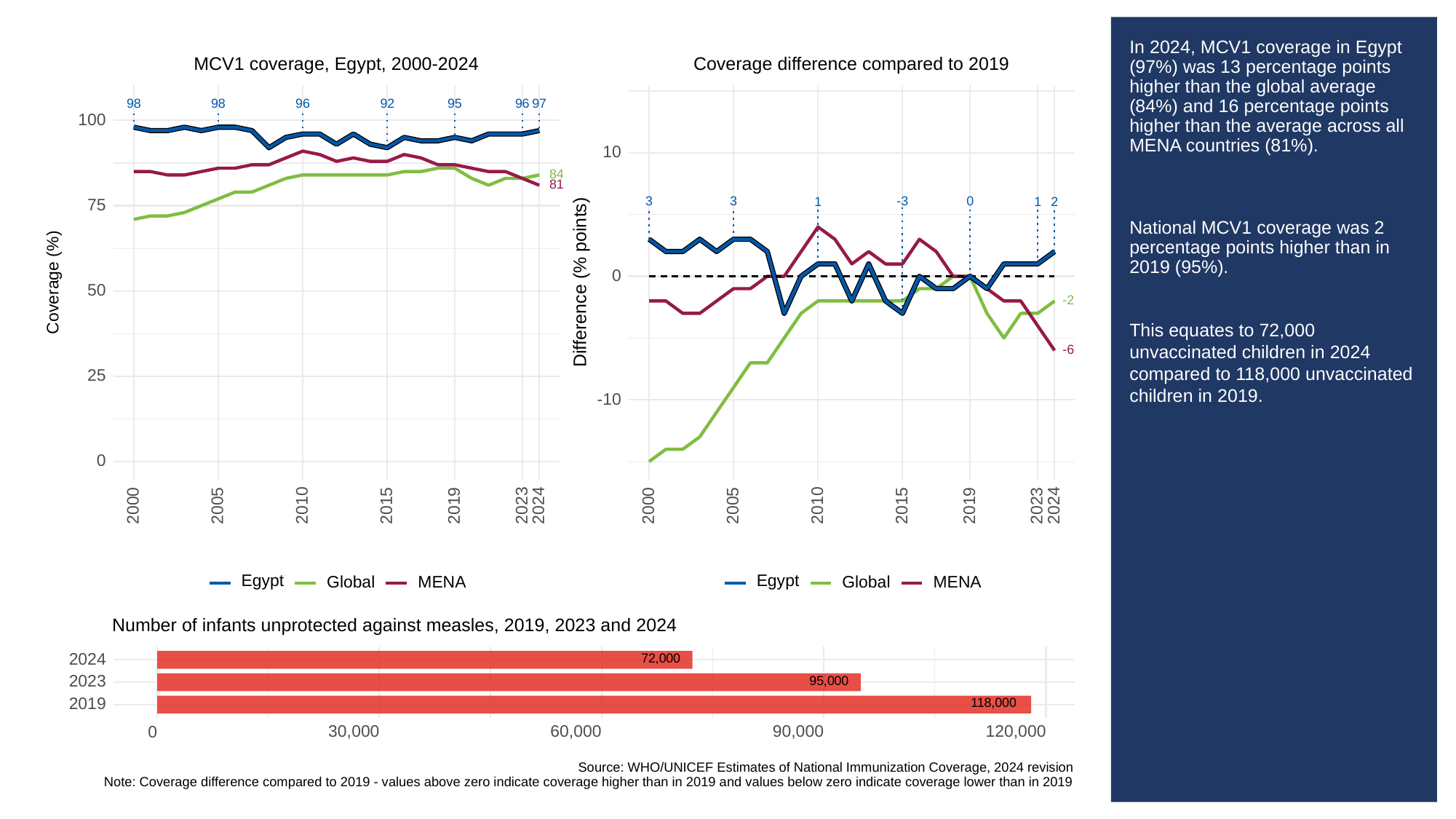

# In 2024, MCV1 coverage in Egypt (97%) was 13 percentage points higher than the global average (84%) and 16 percentage points higher than the average across all MENA countries (81%).

National MCV1 coverage was 2 percentage points higher than in 2019 (95%).

This equates to 72,000 unvaccinated children in 2024 compared to 118,000 unvaccinated children in 2019.

MCV1 coverage, Egypt, 2000-2024
Coverage difference compared to 2019

98
98
96
92
95
96
97

100

10

84
81
3
3
-3
0
1
1
2
75

0
Difference (% points)
Coverage (%)

50

-2

-6
25

-10

0

2023
2023
2000
2005
2010
2015
2019
2024
2000
2005
2010
2015
2019
2024
Egypt
Egypt
Global
Global
MENA
MENA

Number of infants unprotected against measles, 2019, 2023 and 2024

72,000
2024

95,000
2023

118,000
2019

30,000
60,000
90,000
120,000
0
Source: WHO/UNICEF Estimates of National Immunization Coverage, 2024 revision
Note: Coverage difference compared to 2019 - values above zero indicate coverage higher than in 2019 and values below zero indicate coverage lower than in 2019